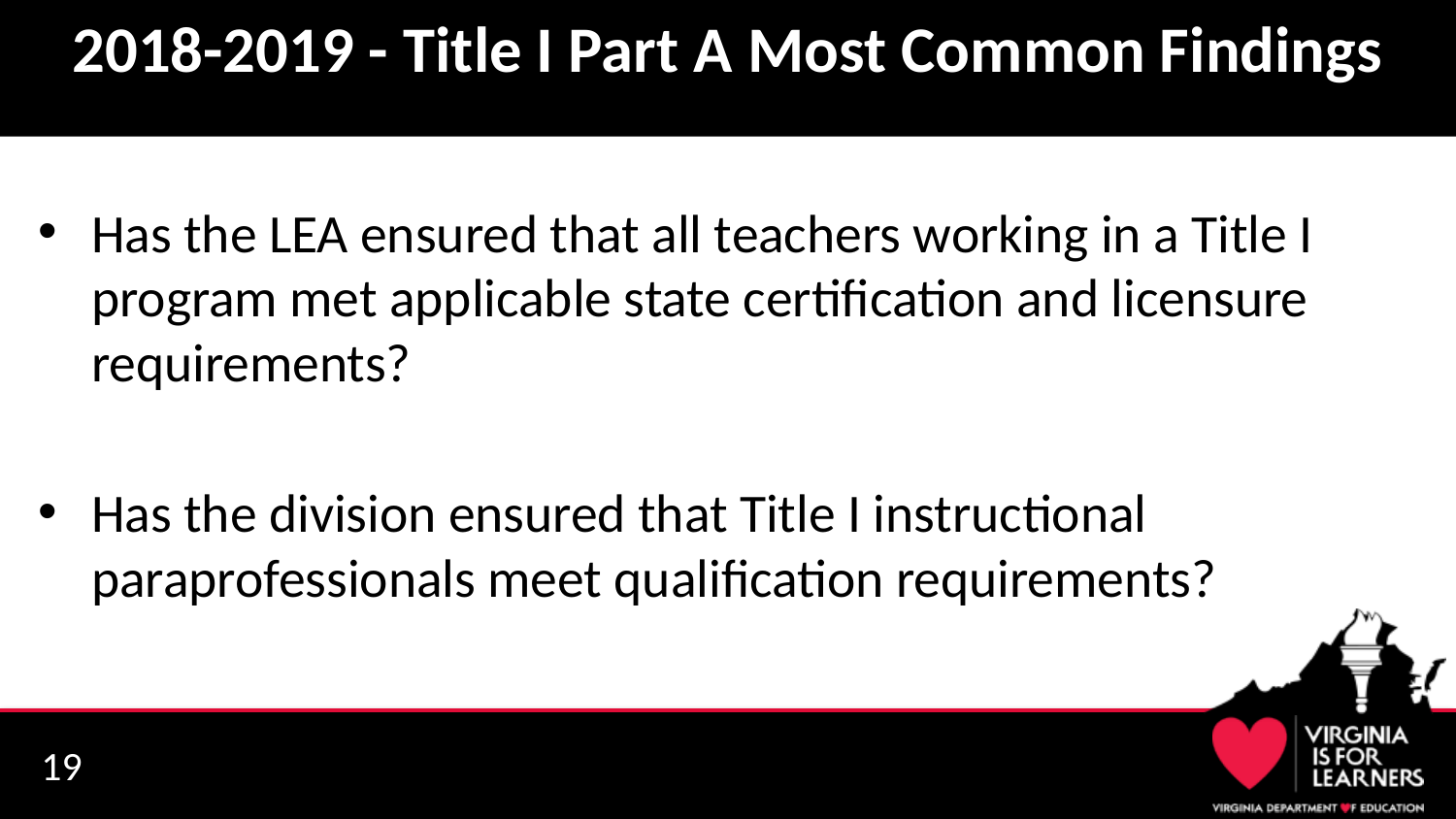

# 2018-2019 - Title I Part A Most Common Findings
Has the LEA ensured that all teachers working in a Title I program met applicable state certification and licensure requirements?

Has the division ensured that Title I instructional paraprofessionals meet qualification requirements?